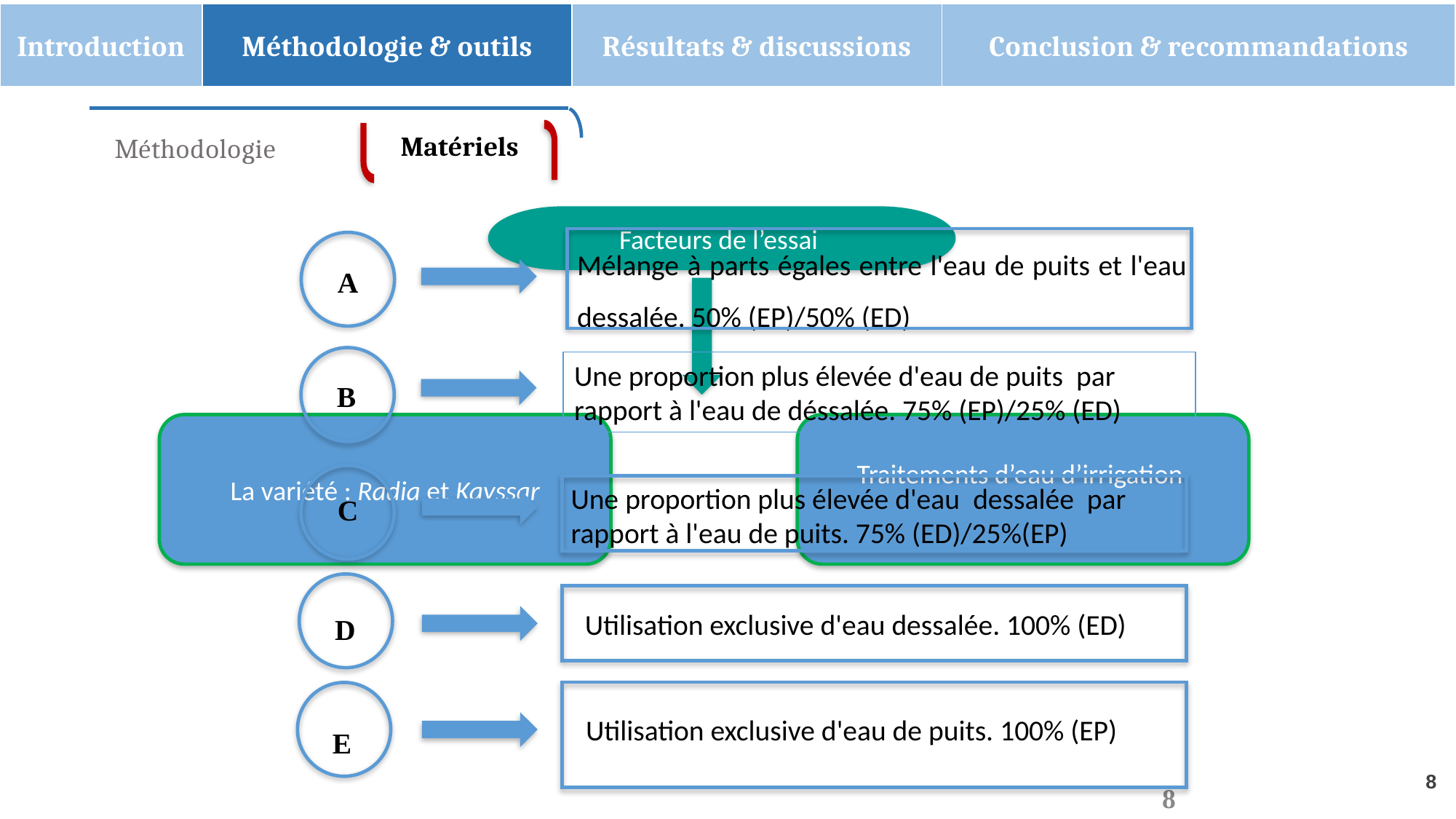

| Introduction | Méthodologie & outils | Résultats & discussions | Conclusion & recommandations |
| --- | --- | --- | --- |

Matériels

Méthodologie
Facteurs de l’essai
Mélange à parts égales entre l'eau de puits et l'eau dessalée. 50% (EP)/50% (ED)

A

Une proportion plus élevée d'eau de puits  par rapport à l'eau de déssalée. 75% (EP)/25% (ED)

B
La variété : Radia et Kayssar
Traitements d’eau d’irrigation

Une proportion plus élevée d'eau  dessalée  par rapport à l'eau de puits. 75% (ED)/25%(EP)

C

Utilisation exclusive d'eau dessalée. 100% (ED)
D

Utilisation exclusive d'eau de puits. 100% (EP)

E
8
8